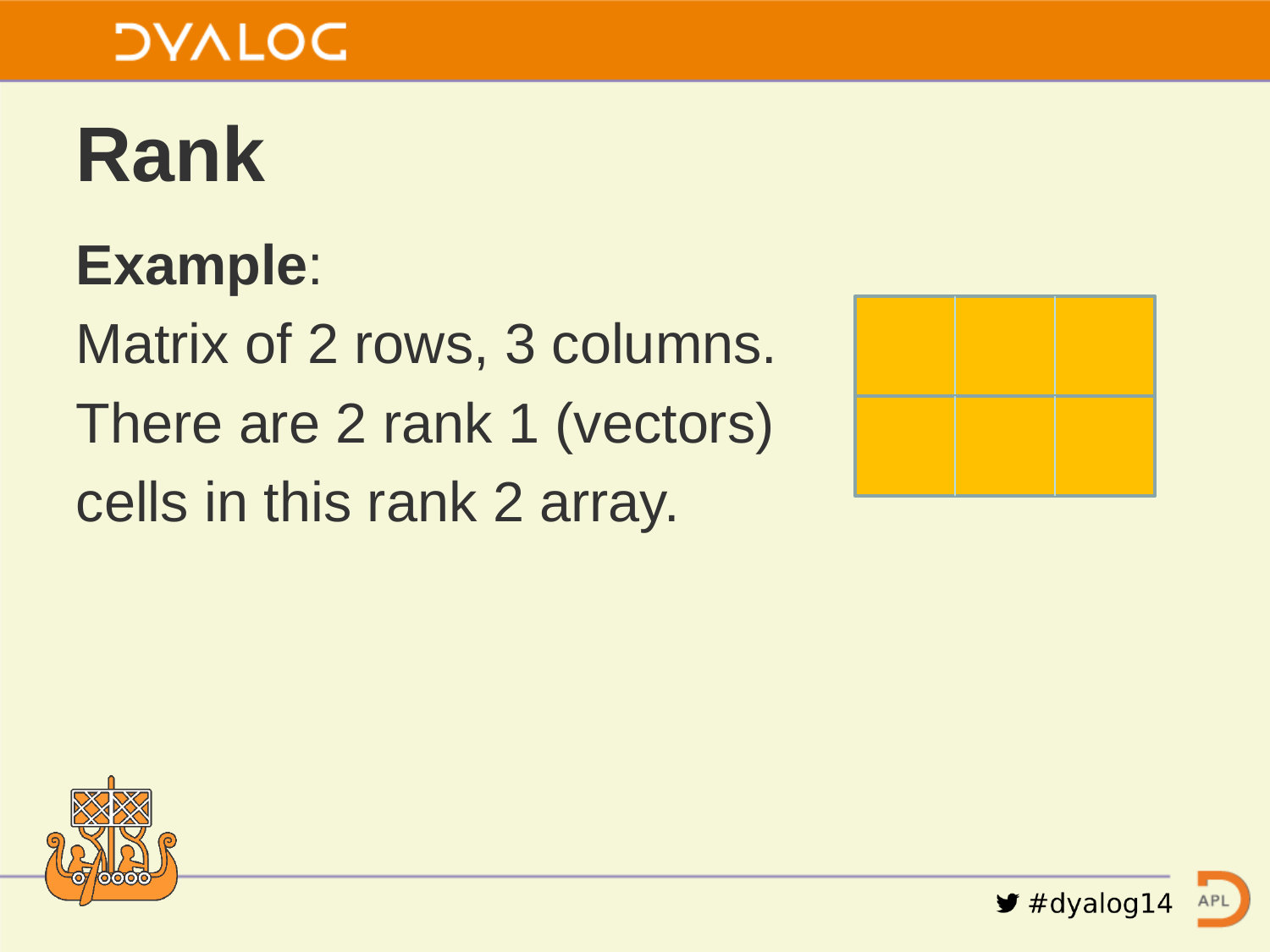

# Rank
Example:
Matrix of 2 rows, 3 columns.
There are 2 rank 1 (vectors)
cells in this rank 2 array.